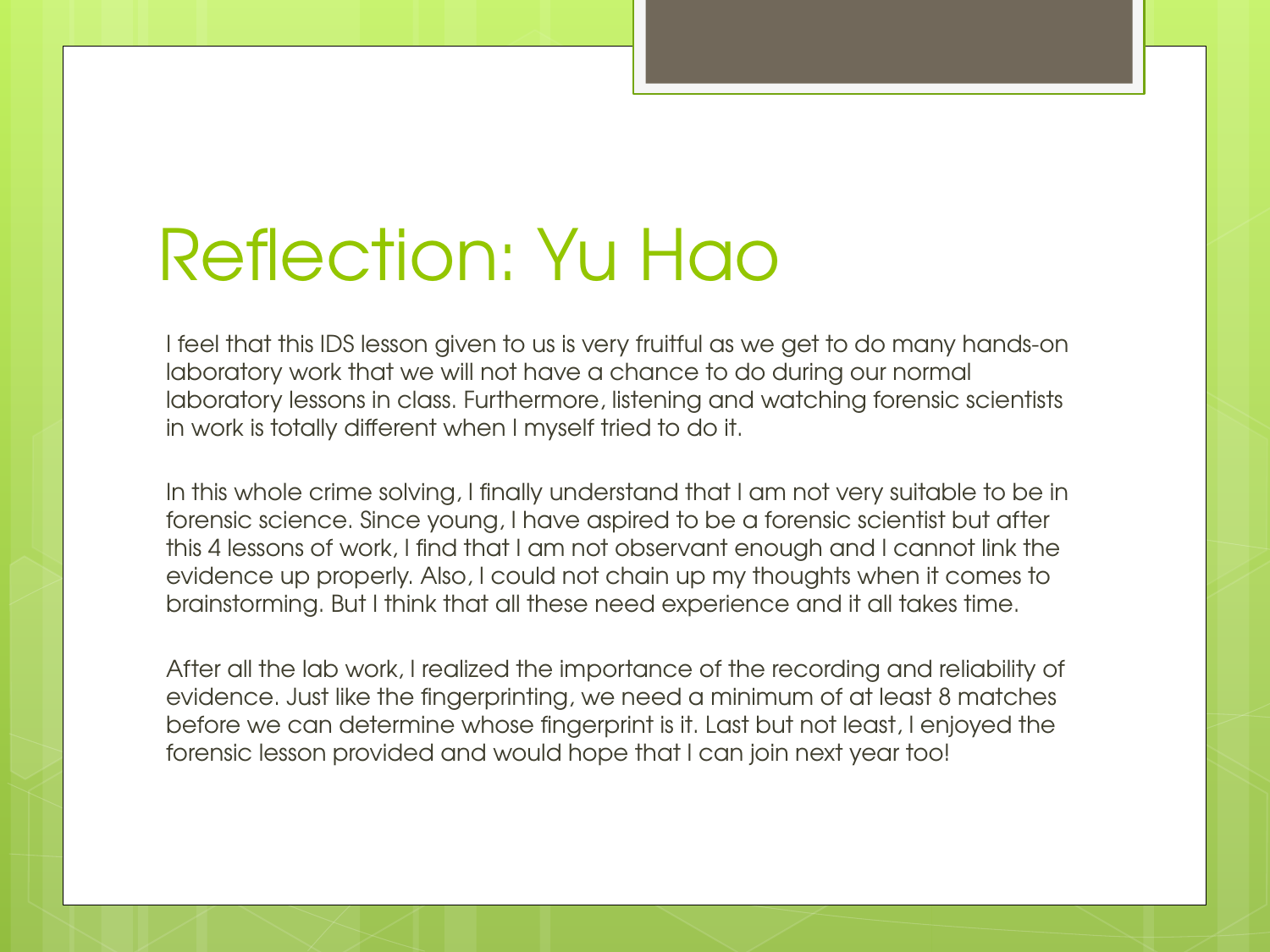

# Reflection: Yu Hao
I feel that this IDS lesson given to us is very fruitful as we get to do many hands-on laboratory work that we will not have a chance to do during our normal laboratory lessons in class. Furthermore, listening and watching forensic scientists in work is totally different when I myself tried to do it.

In this whole crime solving, I finally understand that I am not very suitable to be in forensic science. Since young, I have aspired to be a forensic scientist but after this 4 lessons of work, I find that I am not observant enough and I cannot link the evidence up properly. Also, I could not chain up my thoughts when it comes to brainstorming. But I think that all these need experience and it all takes time.

After all the lab work, I realized the importance of the recording and reliability of evidence. Just like the fingerprinting, we need a minimum of at least 8 matches before we can determine whose fingerprint is it. Last but not least, I enjoyed the forensic lesson provided and would hope that I can join next year too!